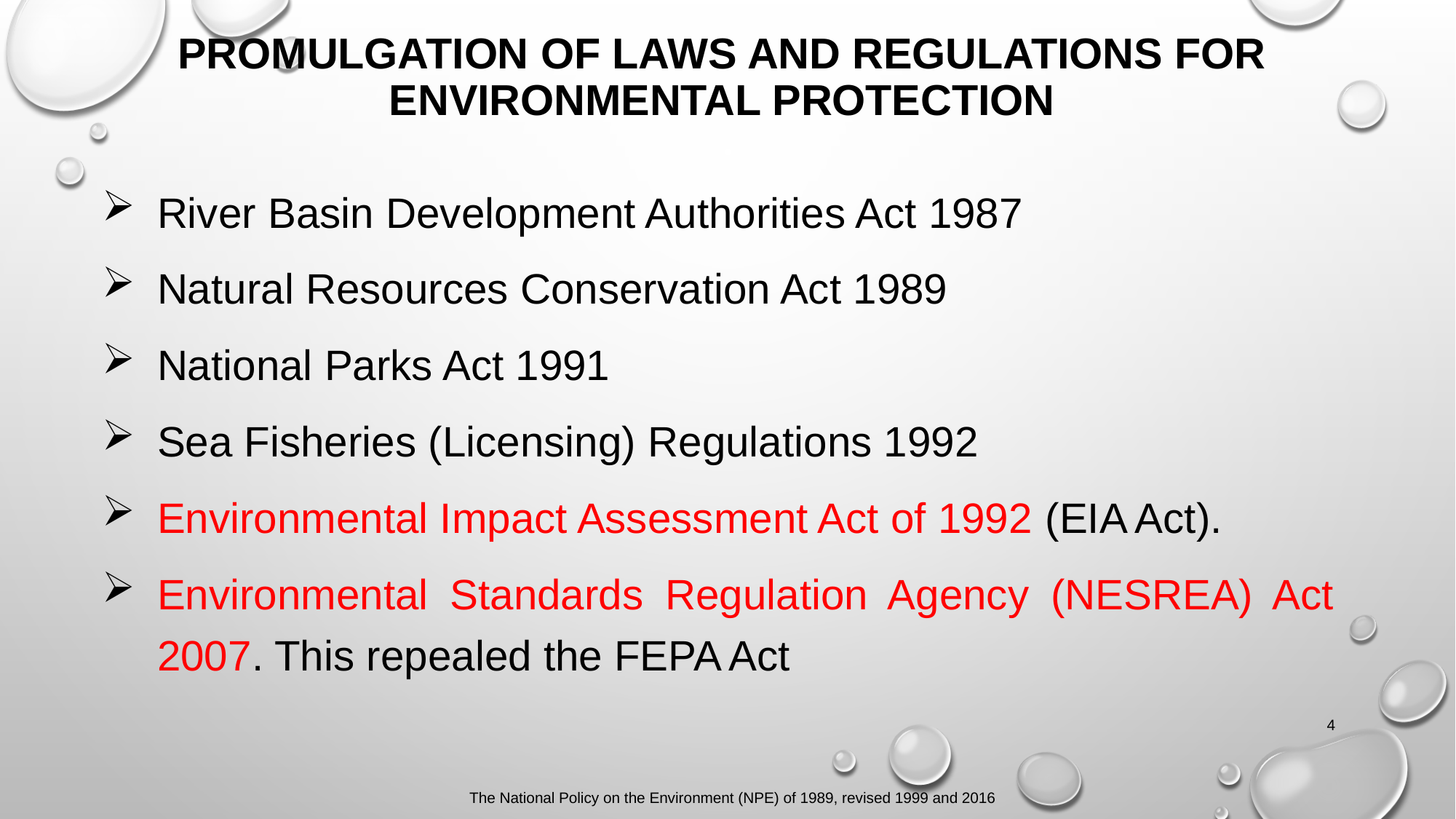

# Promulgation of laws and regulations for environmental protection
River Basin Development Authorities Act 1987
Natural Resources Conservation Act 1989
National Parks Act 1991
Sea Fisheries (Licensing) Regulations 1992
Environmental Impact Assessment Act of 1992 (EIA Act).
Environmental Standards Regulation Agency (NESREA) Act 2007. This repealed the FEPA Act

4
The National Policy on the Environment (NPE) of 1989, revised 1999 and 2016